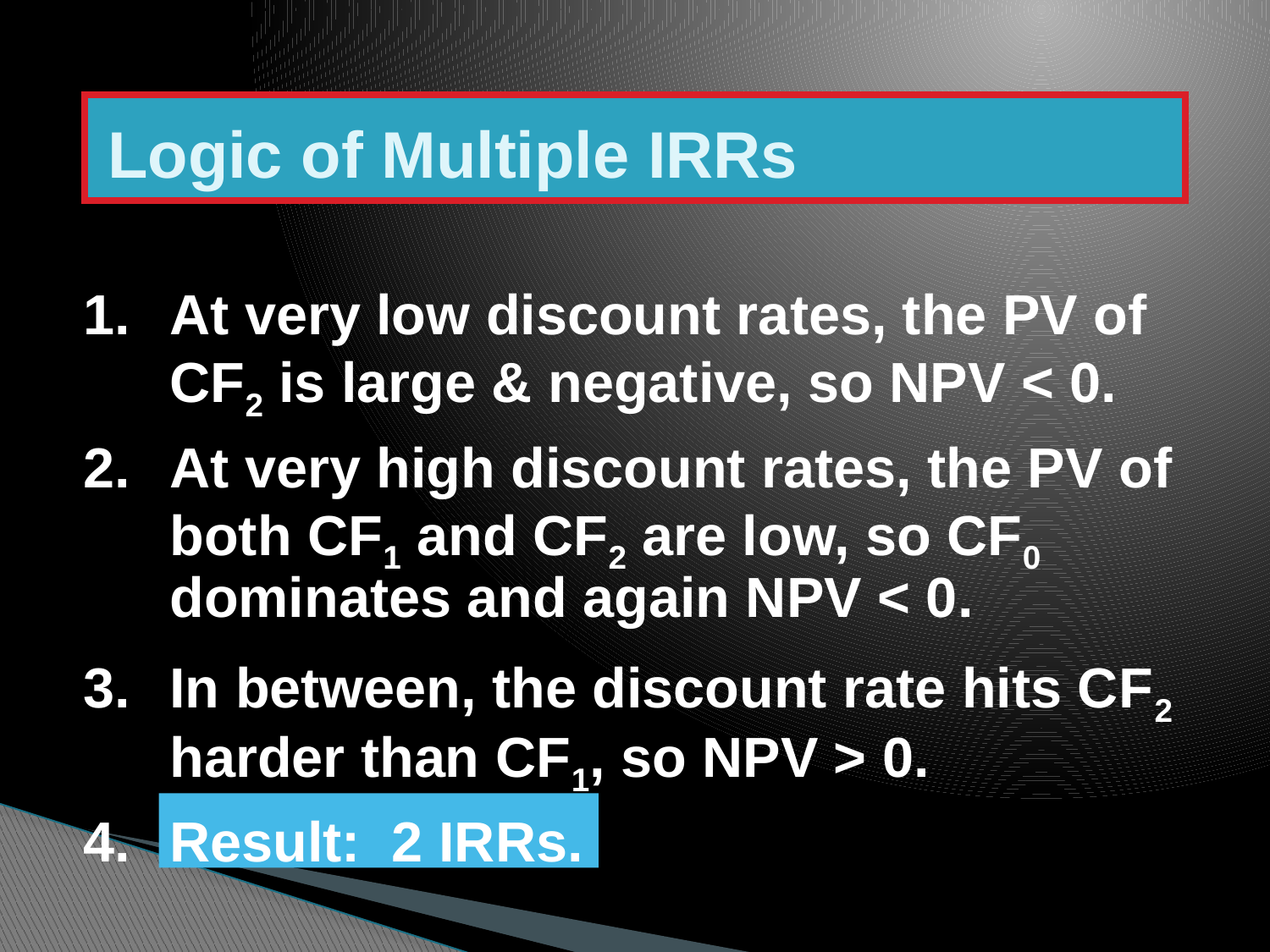

# Logic of Multiple IRRs
1.	At very low discount rates, the PV of CF2 is large & negative, so NPV < 0.
2.	At very high discount rates, the PV of both CF1 and CF2 are low, so CF0 dominates and again NPV < 0.
3.	In between, the discount rate hits CF2 harder than CF1, so NPV > 0.
4.	Result:  2 IRRs.